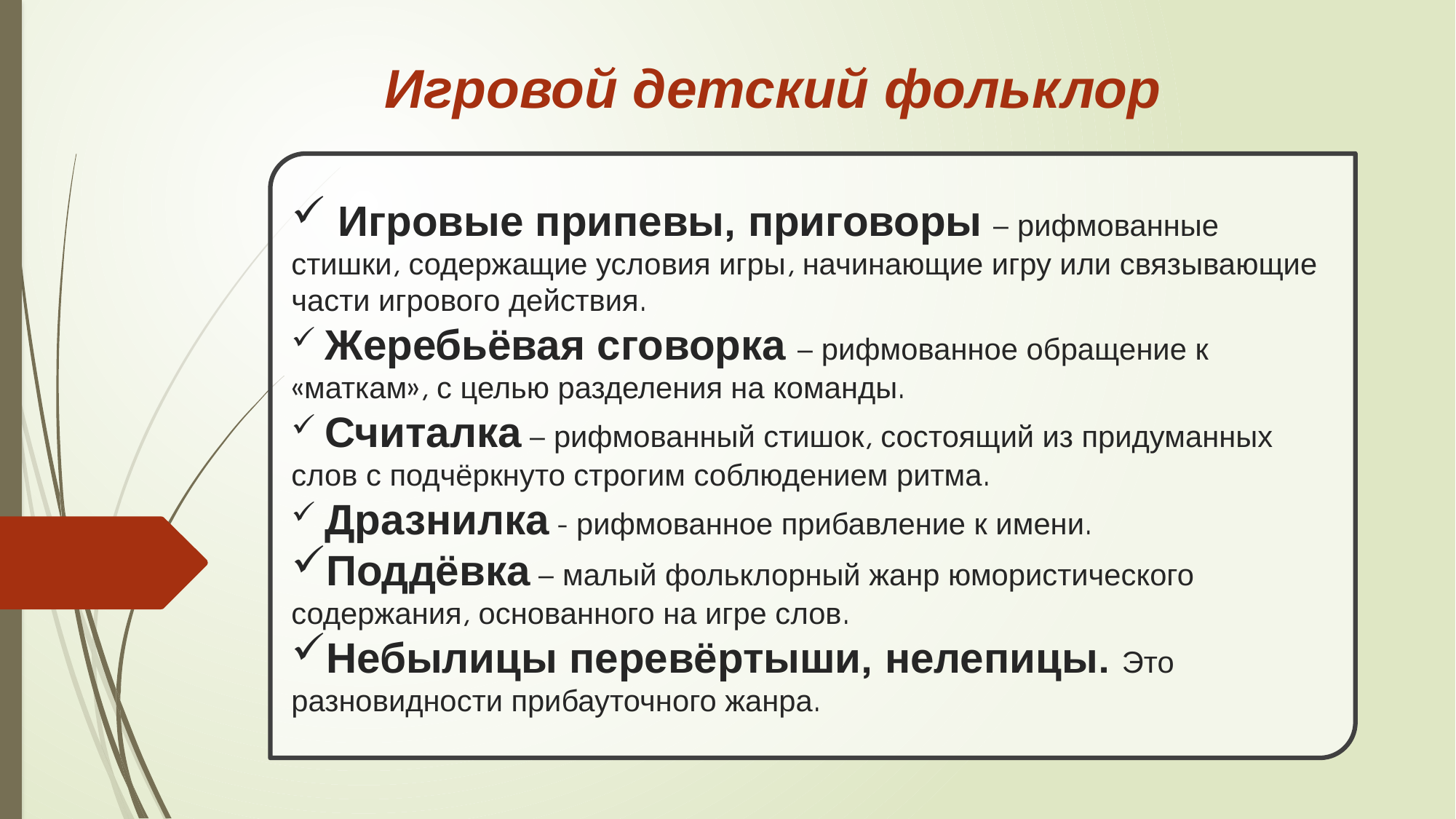

Игровой детский фольклор
 Игровые припевы, приговоры – рифмованные стишки, содержащие условия игры, начинающие игру или связывающие части игрового действия.
 Жеребьёвая сговорка – рифмованное обращение к «маткам», с целью разделения на команды.
 Считалка – рифмованный стишок, состоящий из придуманных слов с подчёркнуто строгим соблюдением ритма.
 Дразнилка - рифмованное прибавление к имени.
Поддёвка – малый фольклорный жанр юмористического содержания, основанного на игре слов.
Небылицы перевёртыши, нелепицы. Это разновидности прибауточного жанра.